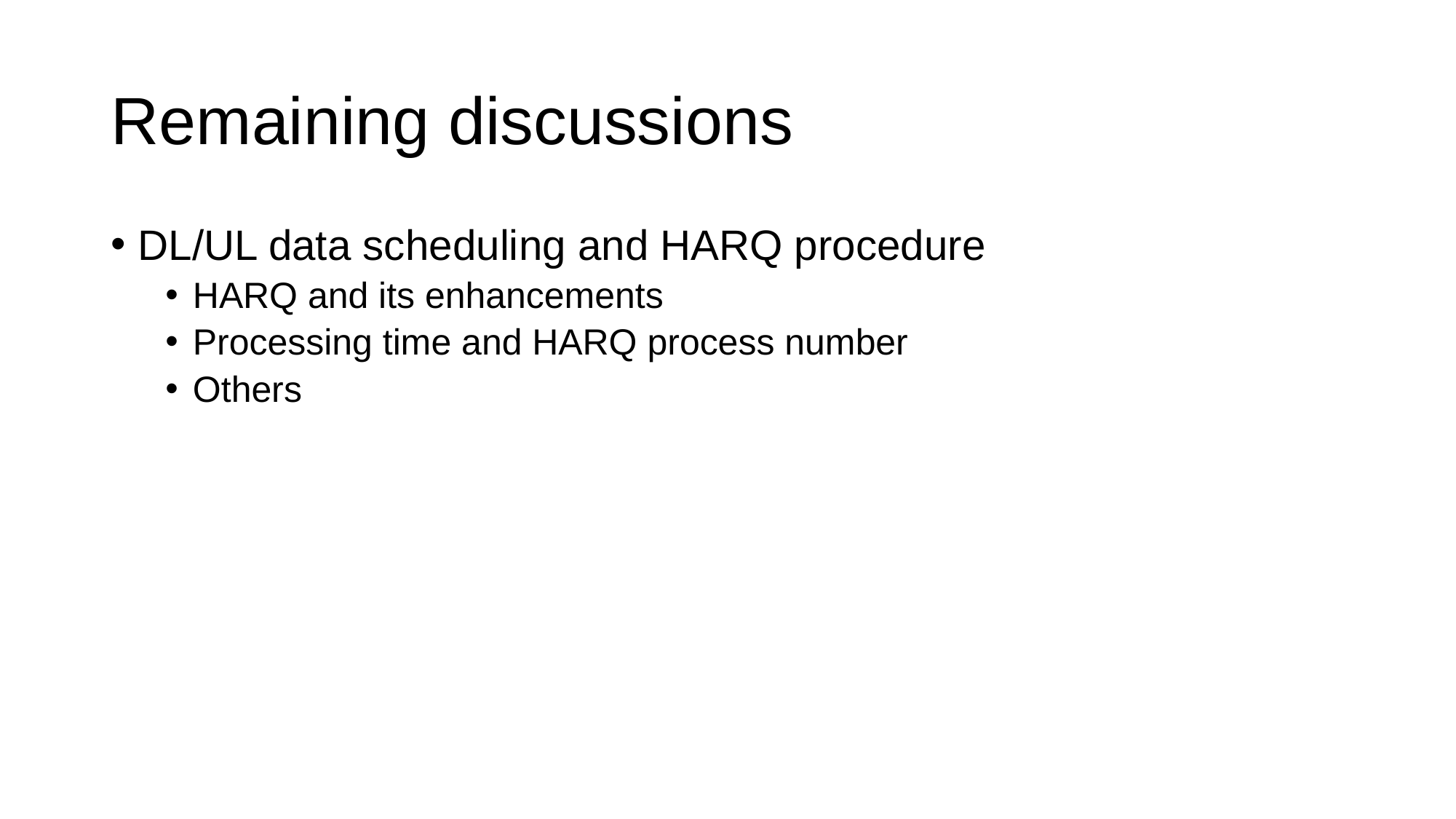

# Remaining discussions
DL/UL data scheduling and HARQ procedure
HARQ and its enhancements
Processing time and HARQ process number
Others